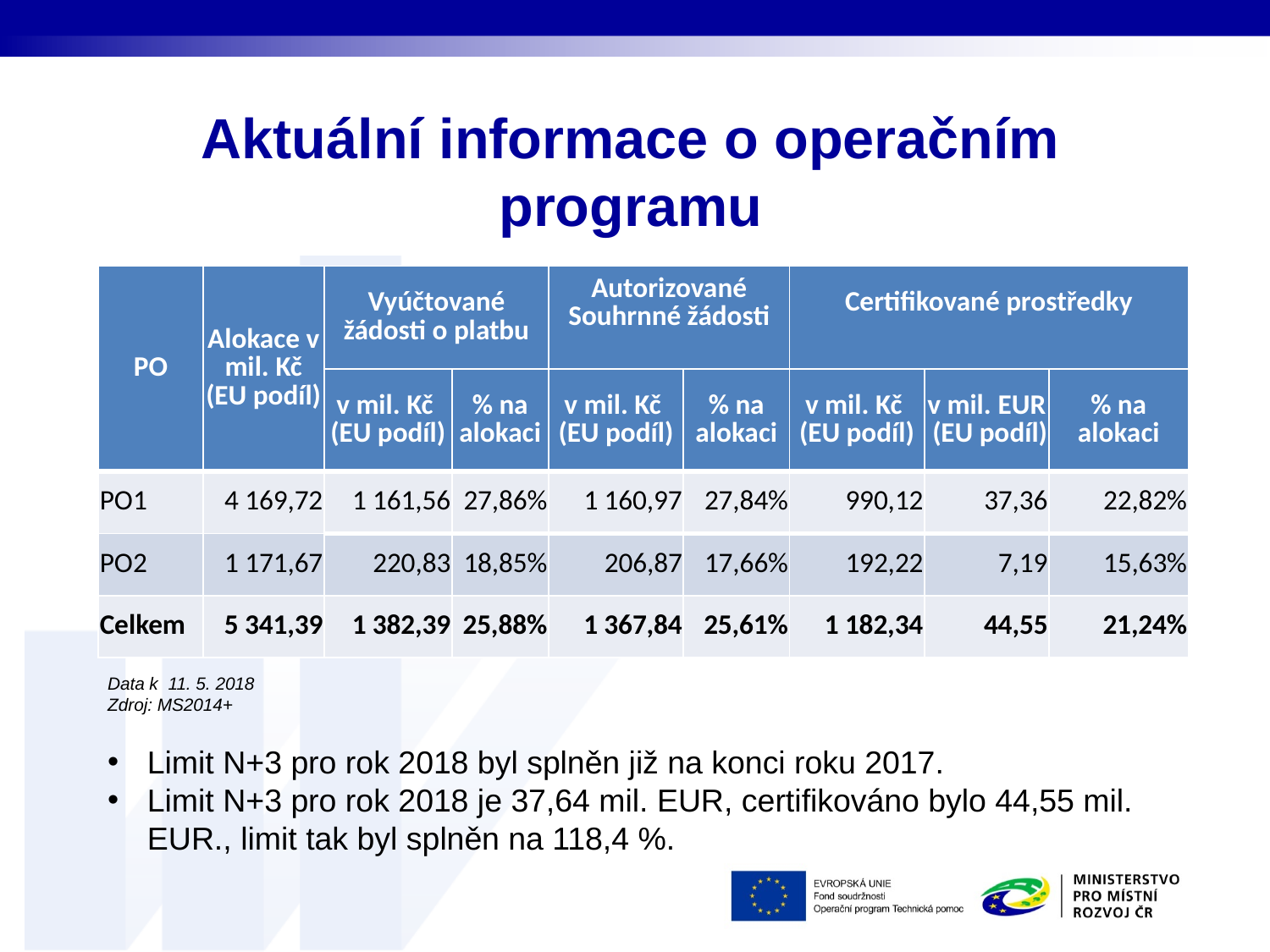

# Aktuální informace o operačním programu
| PO | Alokace v mil. Kč (EU podíl) | Vyúčtované žádosti o platbu |  | Autorizované Souhrnné žádosti |  | Certifikované prostředky |  |  |
| --- | --- | --- | --- | --- | --- | --- | --- | --- |
|  |  | v mil. Kč (EU podíl) | % na alokaci | v mil. Kč (EU podíl) | % na alokaci | v mil. Kč (EU podíl) | v mil. EUR (EU podíl) | % na alokaci |
| PO1 | 4 169,72 | 1 161,56 | 27,86% | 1 160,97 | 27,84% | 990,12 | 37,36 | 22,82% |
| PO2 | 1 171,67 | 220,83 | 18,85% | 206,87 | 17,66% | 192,22 | 7,19 | 15,63% |
| Celkem | 5 341,39 | 1 382,39 | 25,88% | 1 367,84 | 25,61% | 1 182,34 | 44,55 | 21,24% |
Data k  11. 5. 2018
Zdroj: MS2014+
Limit N+3 pro rok 2018 byl splněn již na konci roku 2017.
Limit N+3 pro rok 2018 je 37,64 mil. EUR, certifikováno bylo 44,55 mil. EUR., limit tak byl splněn na 118,4 %.